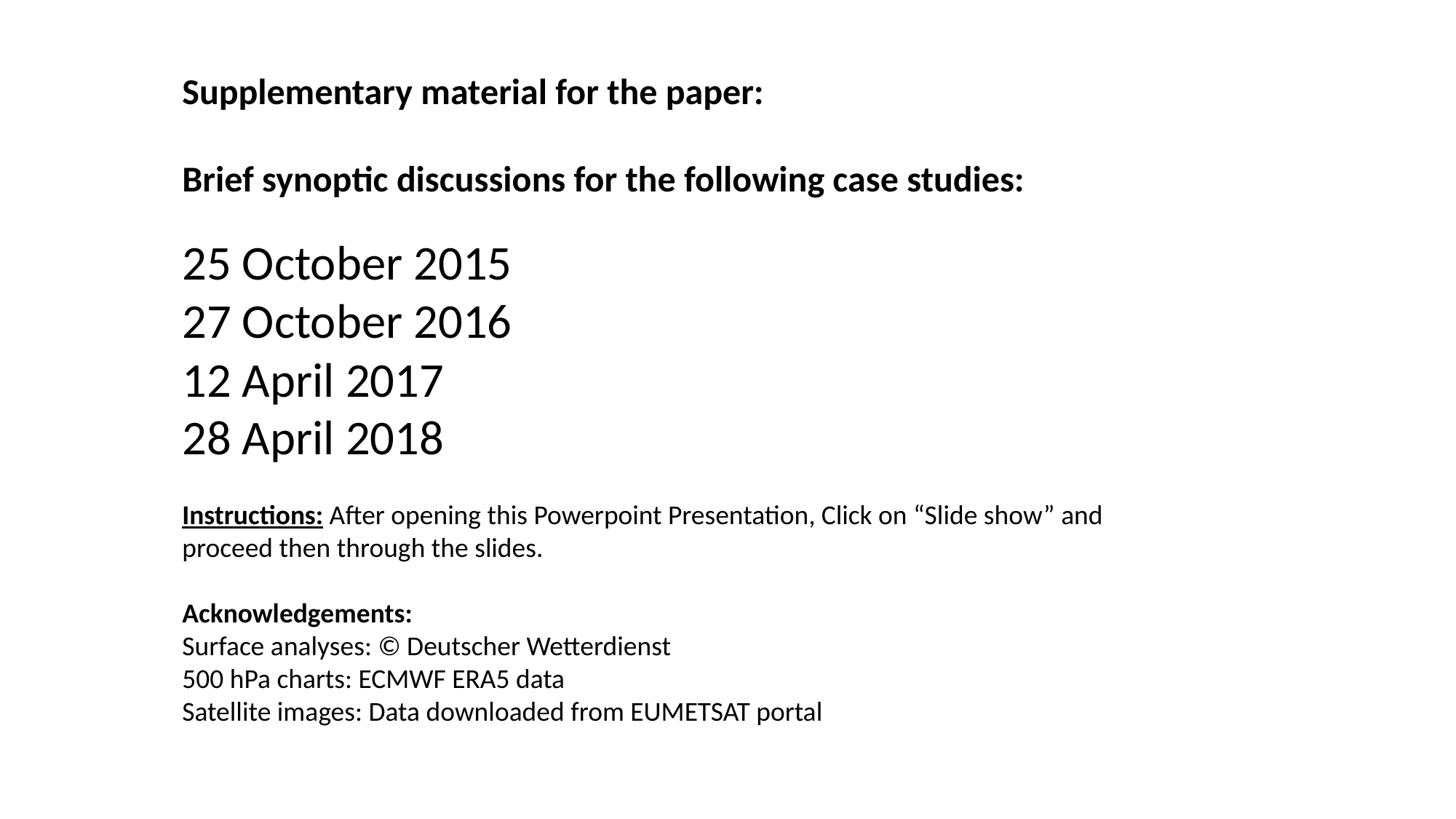

Supplementary material for the paper:

Brief synoptic discussions for the following case studies:

25 October 2015
27 October 2016
12 April 2017
28 April 2018

Instructions: After opening this Powerpoint Presentation, Click on “Slide show” and
proceed then through the slides.

Acknowledgements:
Surface analyses: © Deutscher Wetterdienst
500 hPa charts: ECMWF ERA5 data
Satellite images: Data downloaded from EUMETSAT portal